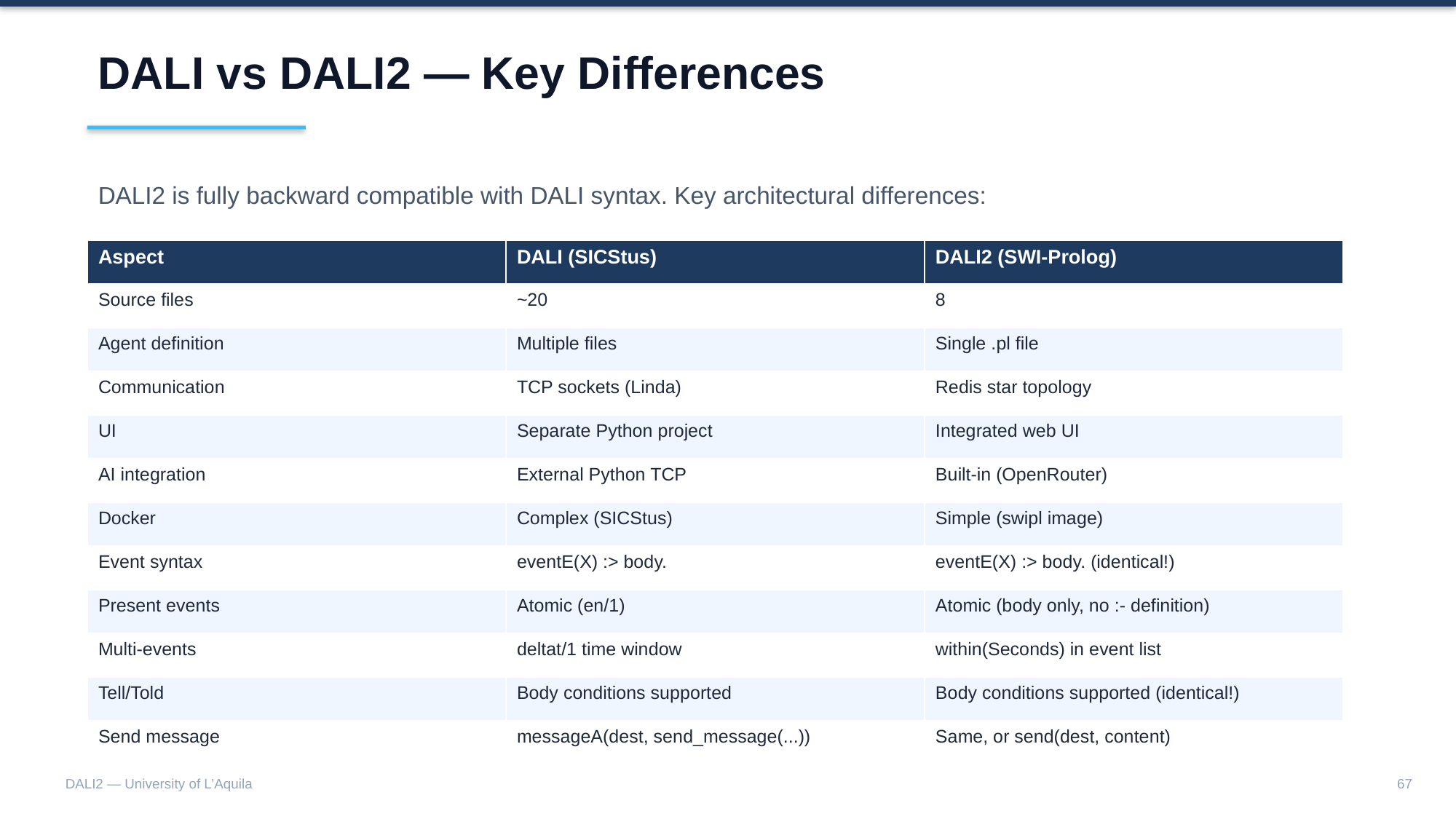

DALI vs DALI2 — Key Differences

DALI2 is fully backward compatible with DALI syntax. Key architectural differences:
| Aspect | DALI (SICStus) | DALI2 (SWI-Prolog) |
| --- | --- | --- |
| Source files | ~20 | 8 |
| Agent definition | Multiple files | Single .pl file |
| Communication | TCP sockets (Linda) | Redis star topology |
| UI | Separate Python project | Integrated web UI |
| AI integration | External Python TCP | Built-in (OpenRouter) |
| Docker | Complex (SICStus) | Simple (swipl image) |
| Event syntax | eventE(X) :> body. | eventE(X) :> body. (identical!) |
| Present events | Atomic (en/1) | Atomic (body only, no :- definition) |
| Multi-events | deltat/1 time window | within(Seconds) in event list |
| Tell/Told | Body conditions supported | Body conditions supported (identical!) |
| Send message | messageA(dest, send\_message(...)) | Same, or send(dest, content) |
DALI2 — University of L’Aquila
67